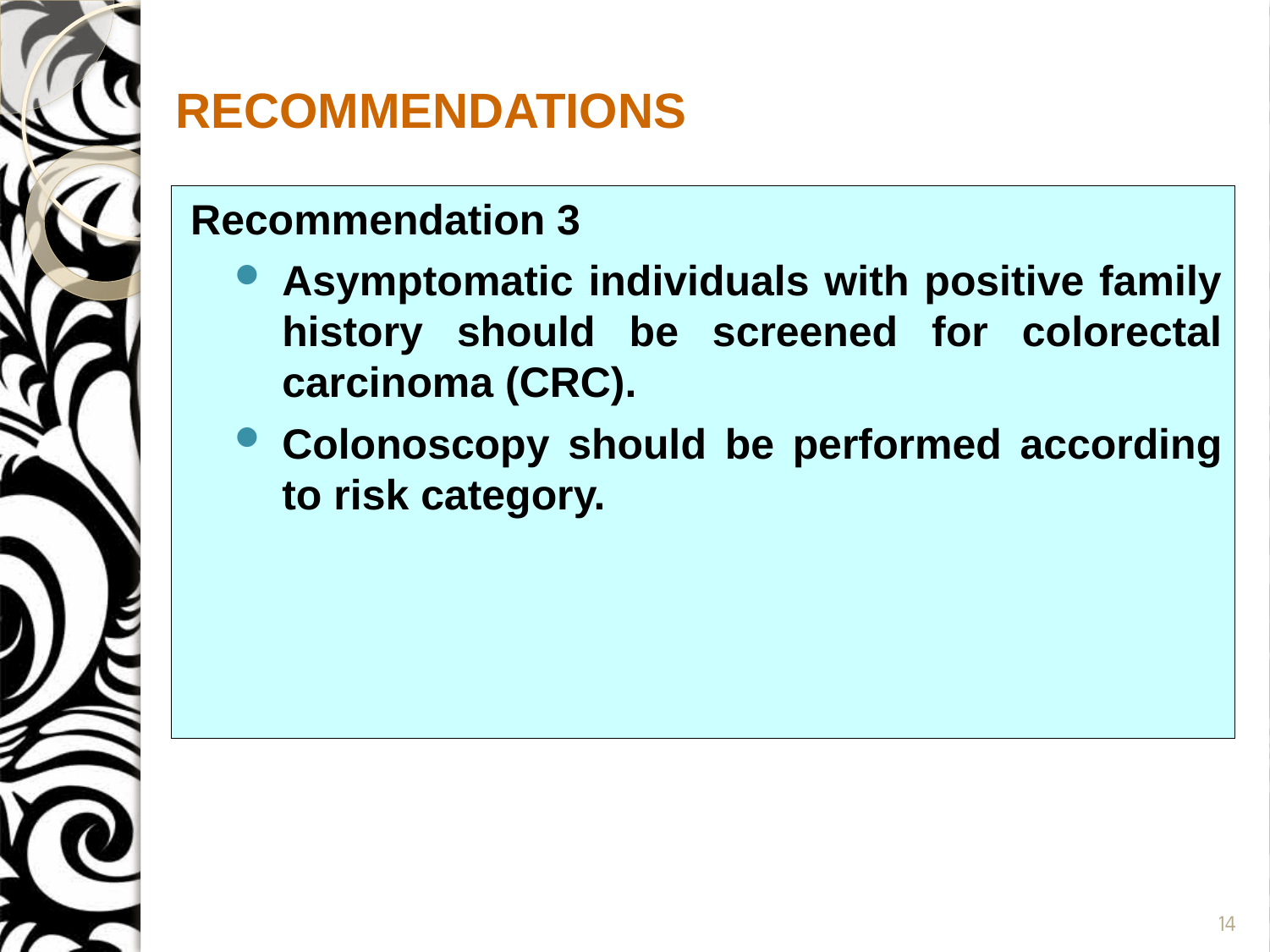

# RECOMMENDATIONS
Recommendation 3
Asymptomatic individuals with positive family history should be screened for colorectal carcinoma (CRC).
Colonoscopy should be performed according to risk category.
14